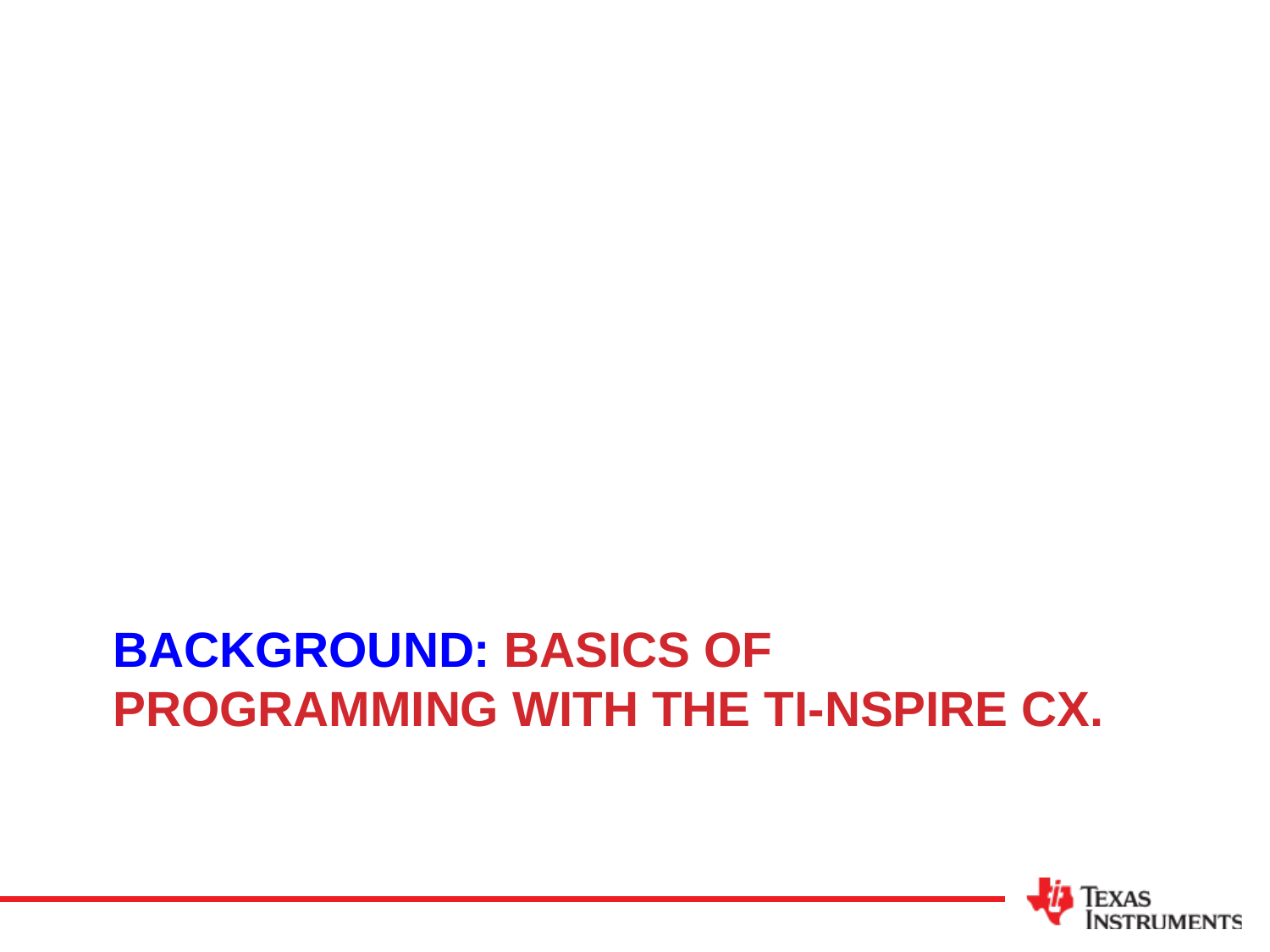

# Background: Basics of programming with the TI-Nspire CX.